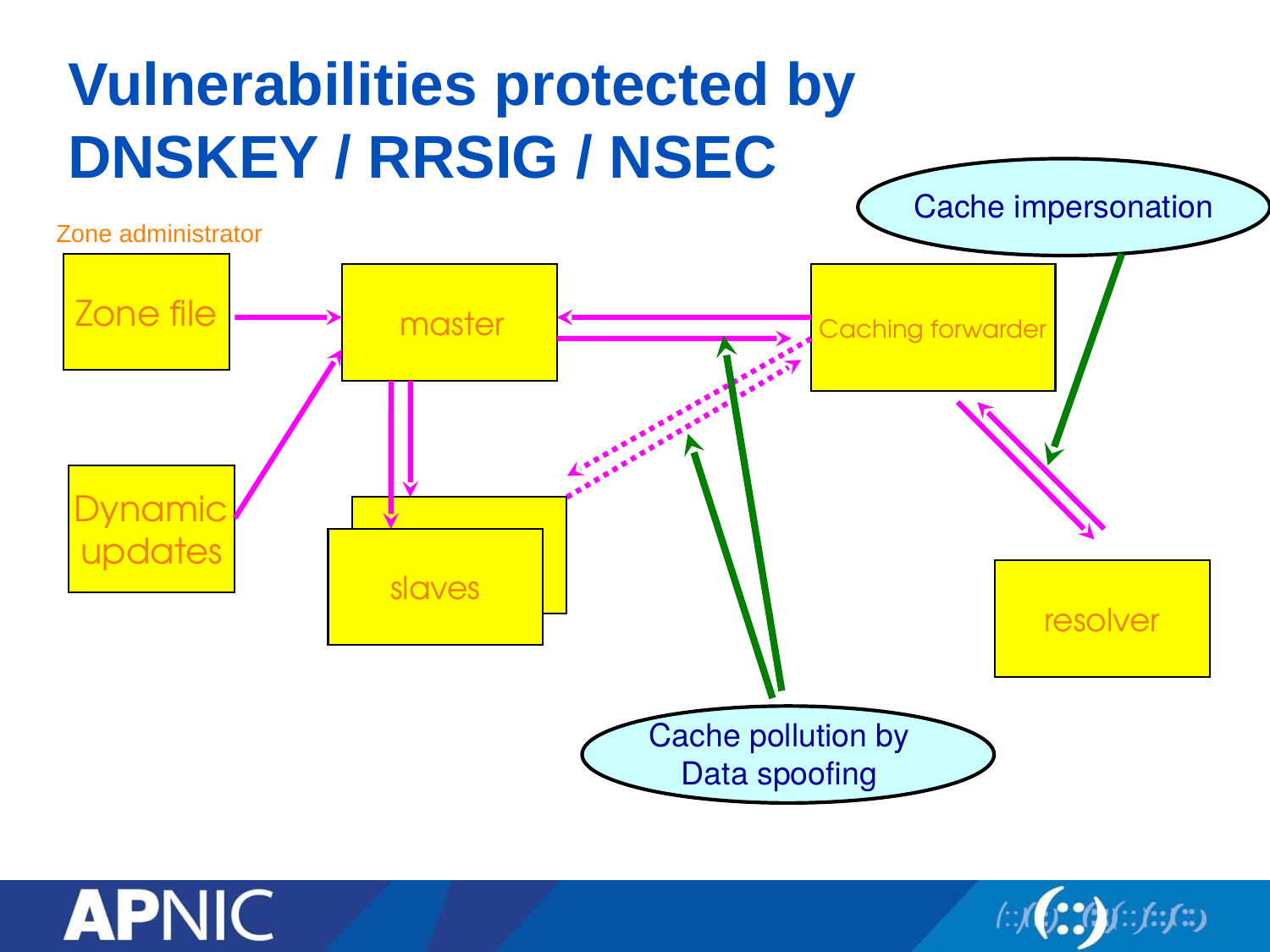

# Vulnerabilities protected by DNSKEY / RRSIG / NSEC

Cache impersonation

Zone administrator
Zone file

master
Caching forwarder

Cache pollution by
Data spoofing
Dynamic
updates

slaves
resolver